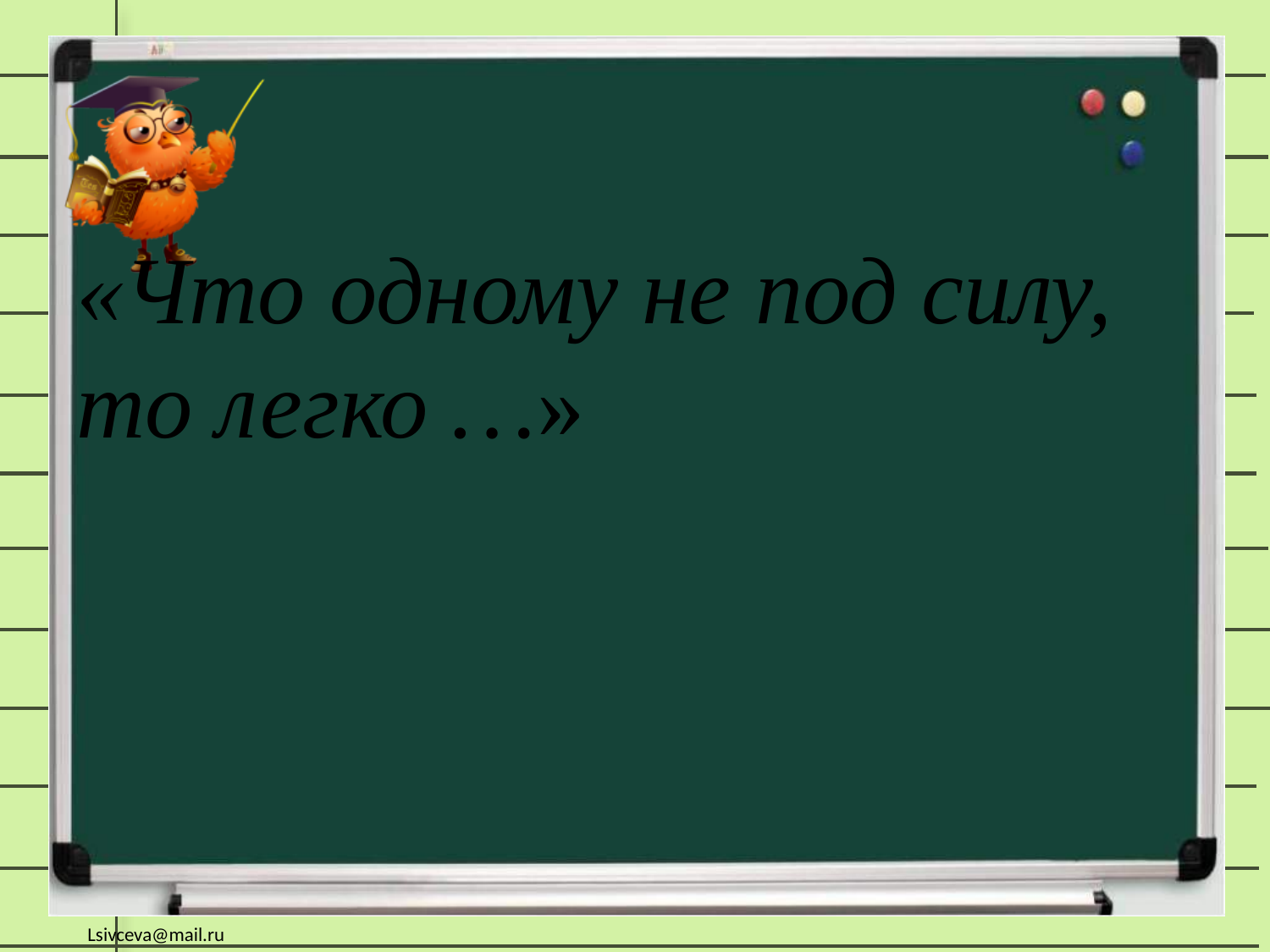

#
«Что одному не под силу, то легко …»